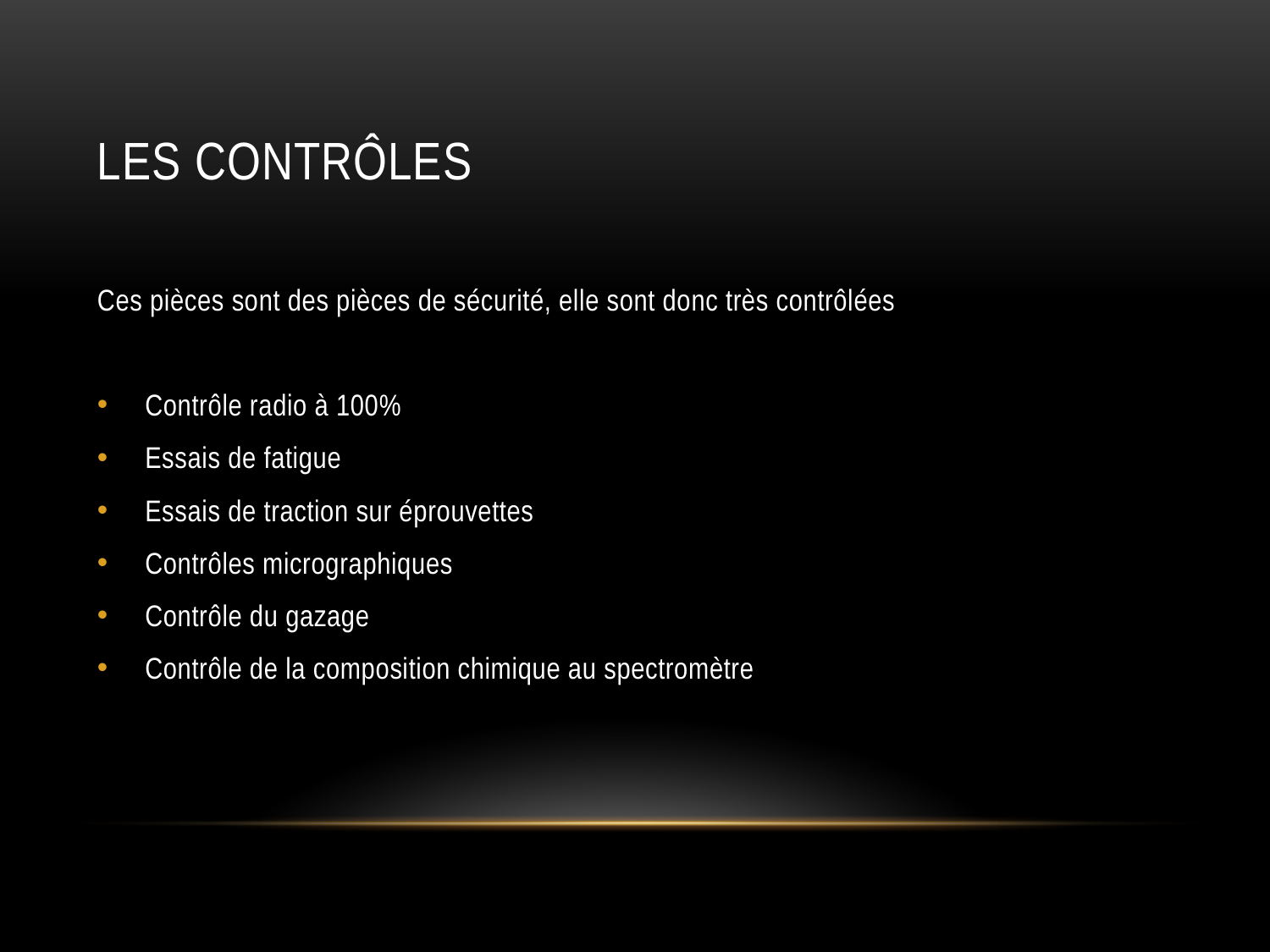

# Les contrôles

Ces pièces sont des pièces de sécurité, elle sont donc très contrôlées

Contrôle radio à 100%
Essais de fatigue
Essais de traction sur éprouvettes
Contrôles micrographiques
Contrôle du gazage
Contrôle de la composition chimique au spectromètre